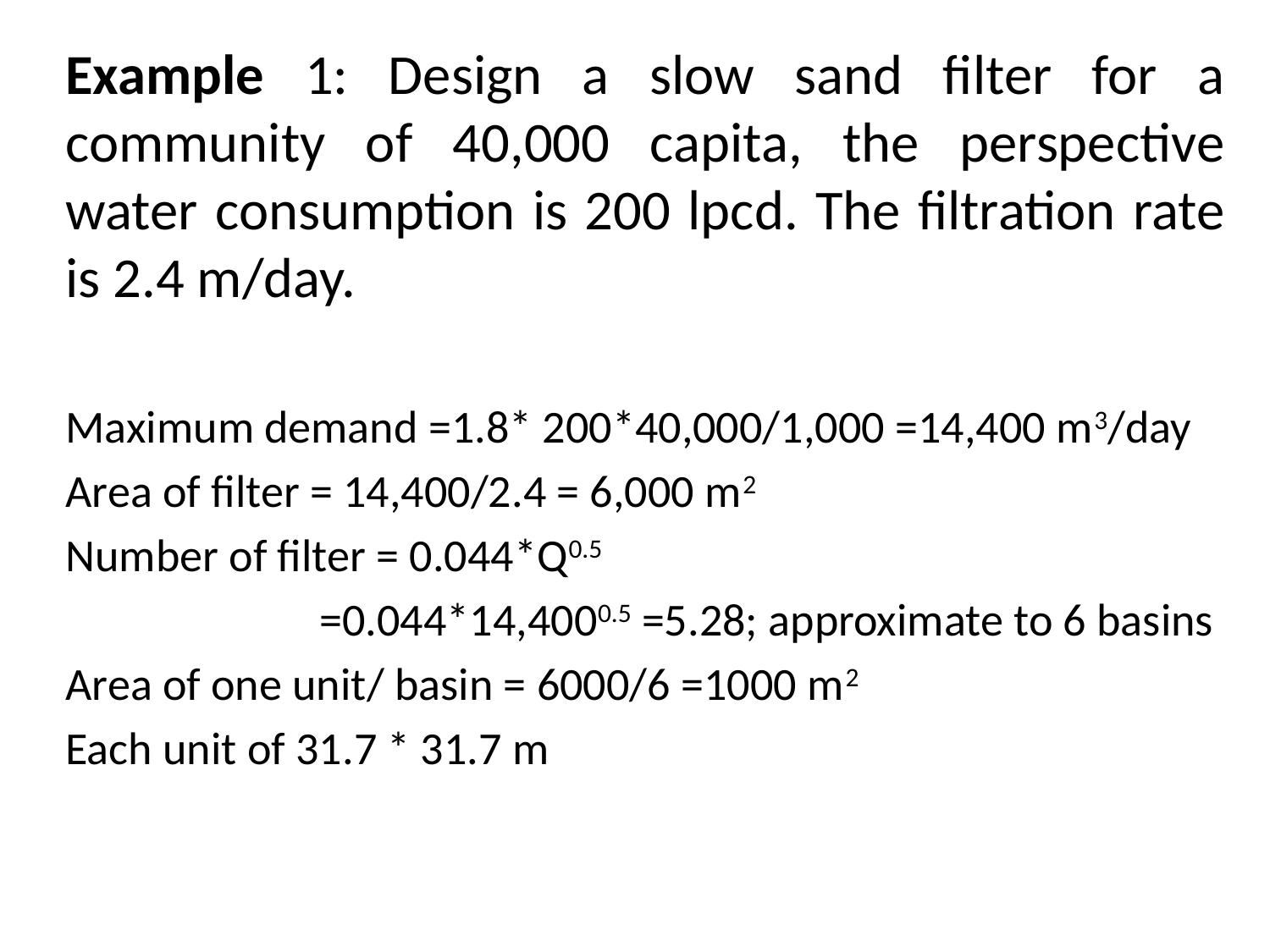

Example 1: Design a slow sand filter for a community of 40,000 capita, the perspective water consumption is 200 lpcd. The filtration rate is 2.4 m/day.

Maximum demand =1.8* 200*40,000/1,000 =14,400 m3/day
Area of filter = 14,400/2.4 = 6,000 m2
Number of filter = 0.044*Q0.5
		=0.044*14,4000.5 =5.28; approximate to 6 basins
Area of one unit/ basin = 6000/6 =1000 m2
Each unit of 31.7 * 31.7 m